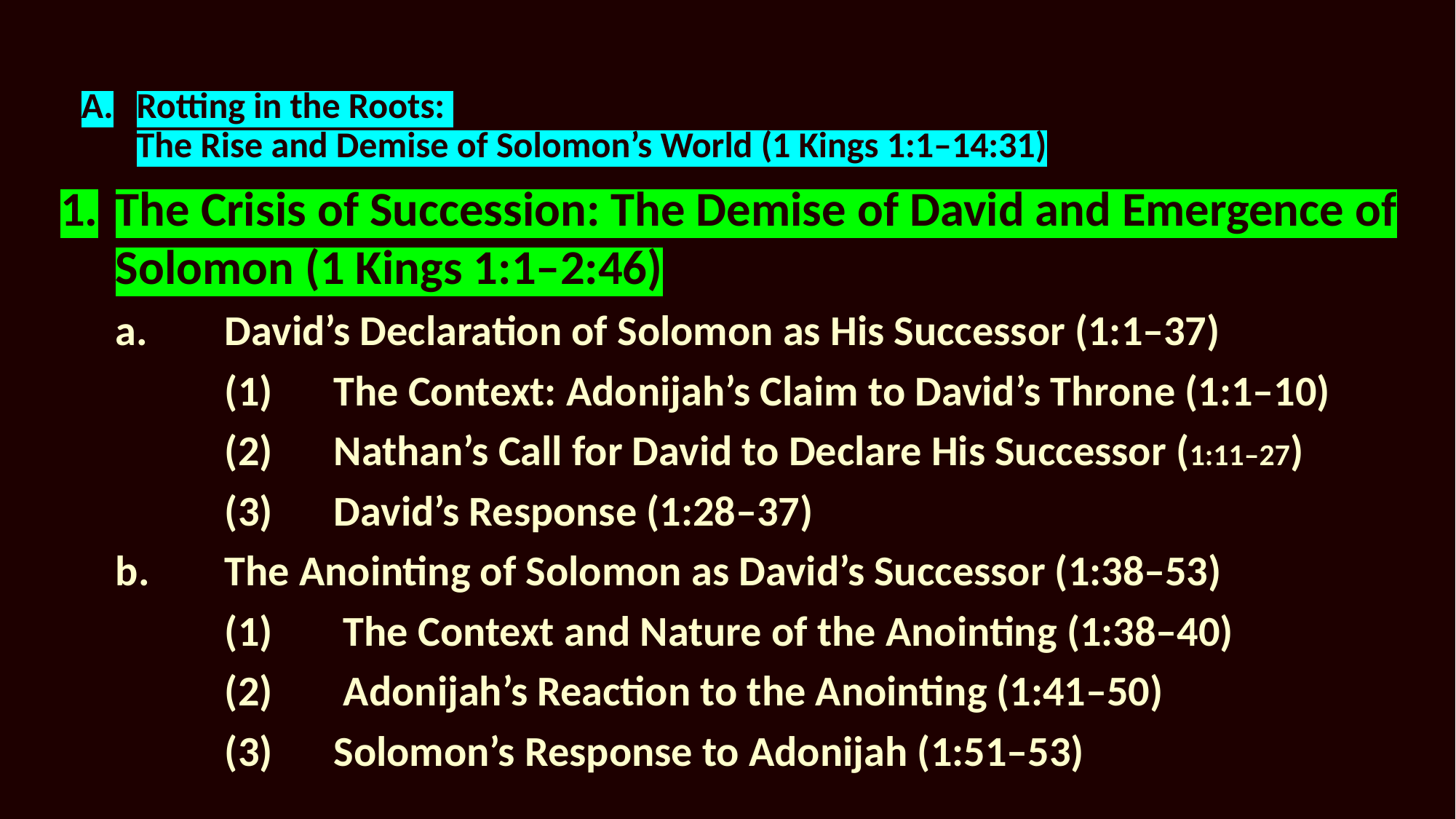

# A.	Rotting in the Roots: The Rise and Demise of Solomon’s World (1 Kings 1:1–14:31)
1.	The Crisis of Succession: The Demise of David and Emergence of Solomon (1 Kings 1:1–2:46)
	a.	David’s Declaration of Solomon as His Successor (1:1–37)
		(1)	The Context: Adonijah’s Claim to David’s Throne (1:1–10)
		(2)	Nathan’s Call for David to Declare His Successor (1:11–27)
		(3)	David’s Response (1:28–37)
	b.	The Anointing of Solomon as David’s Successor (1:38–53)
		(1)	 The Context and Nature of the Anointing (1:38–40)
		(2)	 Adonijah’s Reaction to the Anointing (1:41–50)
		(3)	Solomon’s Response to Adonijah (1:51–53)